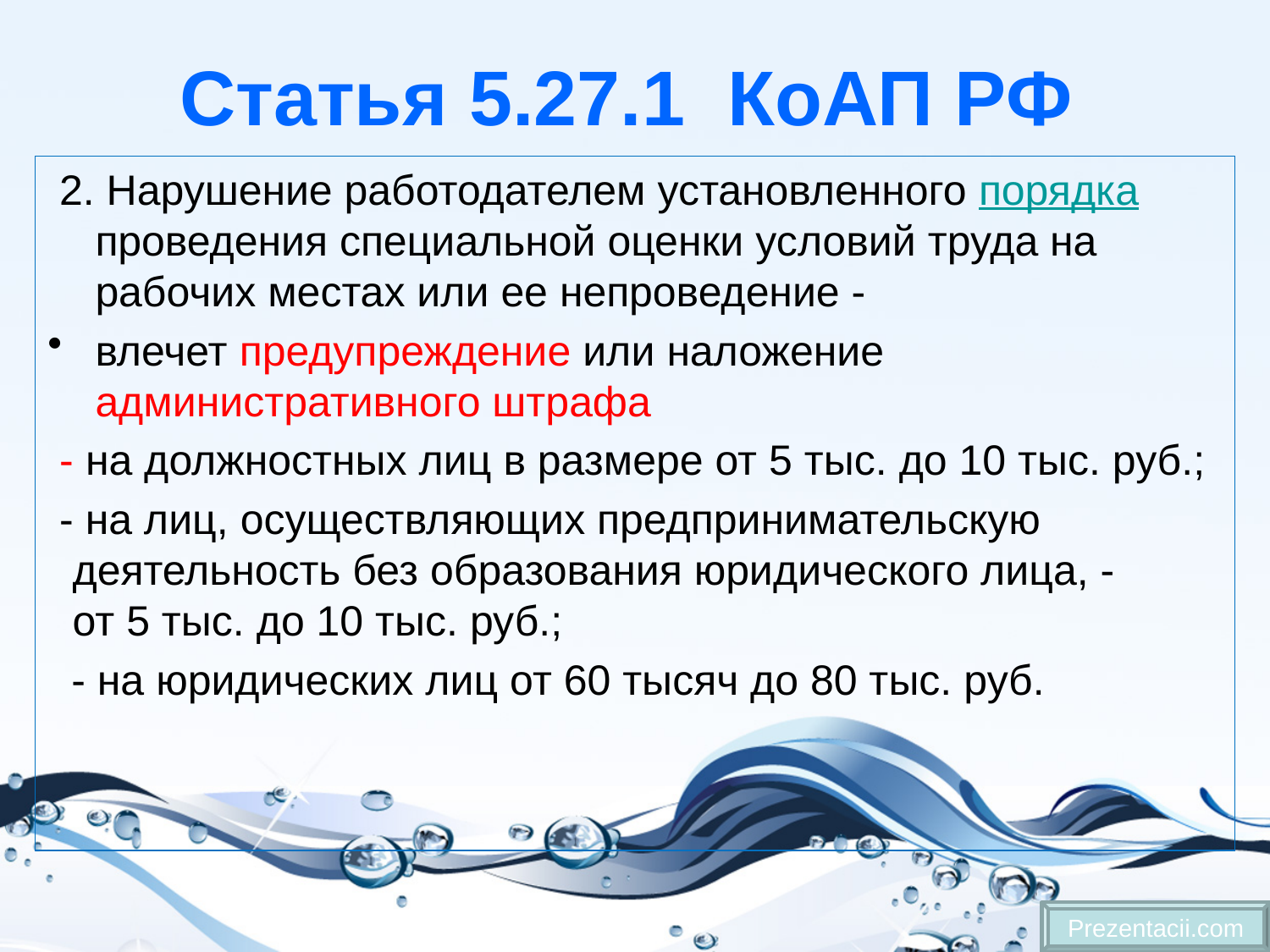

# Статья 5.27.1  КоАП РФ
 2. Нарушение работодателем установленного порядка проведения специальной оценки условий труда на рабочих местах или ее непроведение -
влечет предупреждение или наложение административного штрафа
 - на должностных лиц в размере от 5 тыс. до 10 тыс. руб.;
 - на лиц, осуществляющих предпринимательскую деятельность без образования юридического лица, -        от 5 тыс. до 10 тыс. руб.;
  - на юридических лиц от 60 тысяч до 80 тыс. руб.

Prezentacii.com